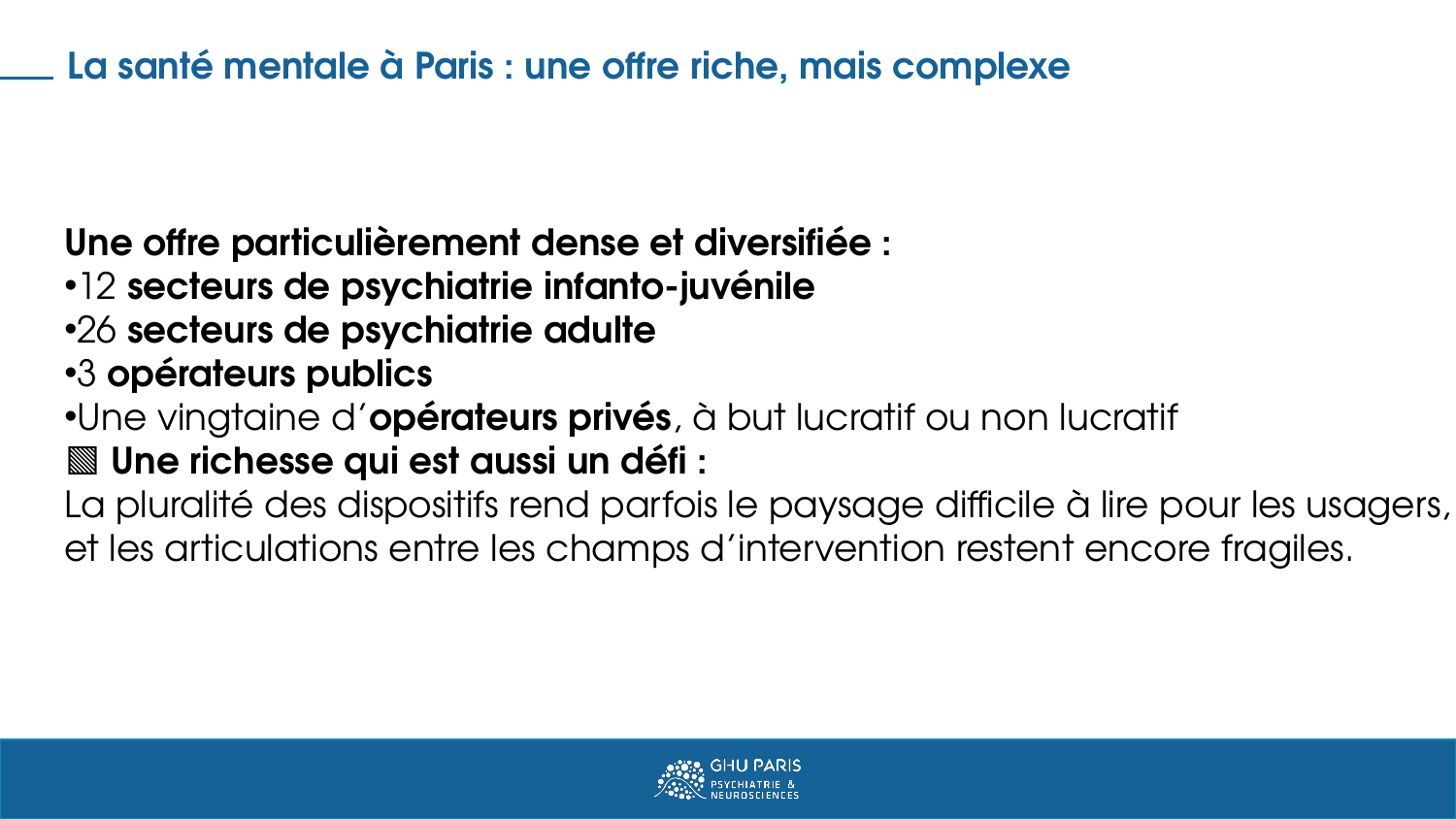

# La santé mentale à Paris : une offre riche, mais complexe
Une offre particulièrement dense et diversifiée :
12 secteurs de psychiatrie infanto-juvénile
26 secteurs de psychiatrie adulte
3 opérateurs publics
Une vingtaine d’opérateurs privés, à but lucratif ou non lucratif
🟩 Une richesse qui est aussi un défi :
La pluralité des dispositifs rend parfois le paysage difficile à lire pour les usagers,
et les articulations entre les champs d’intervention restent encore fragiles.